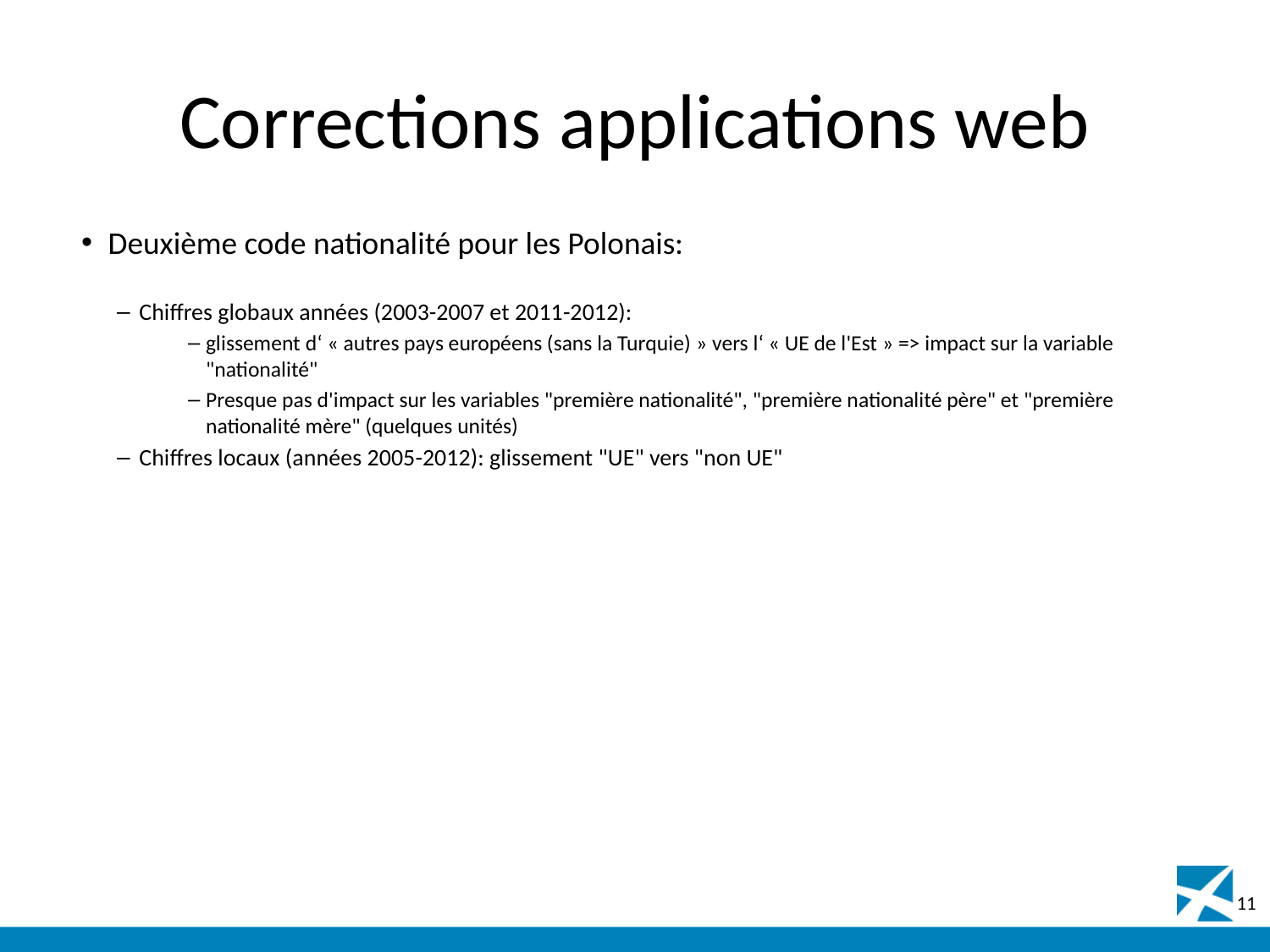

# Corrections applications web
Deuxième code nationalité pour les Polonais:

Chiffres globaux années (2003-2007 et 2011-2012):
glissement d‘ « autres pays européens (sans la Turquie) » vers l‘ « UE de l'Est » => impact sur la variable "nationalité"
Presque pas d'impact sur les variables "première nationalité", "première nationalité père" et "première nationalité mère" (quelques unités)
Chiffres locaux (années 2005-2012): glissement "UE" vers "non UE"